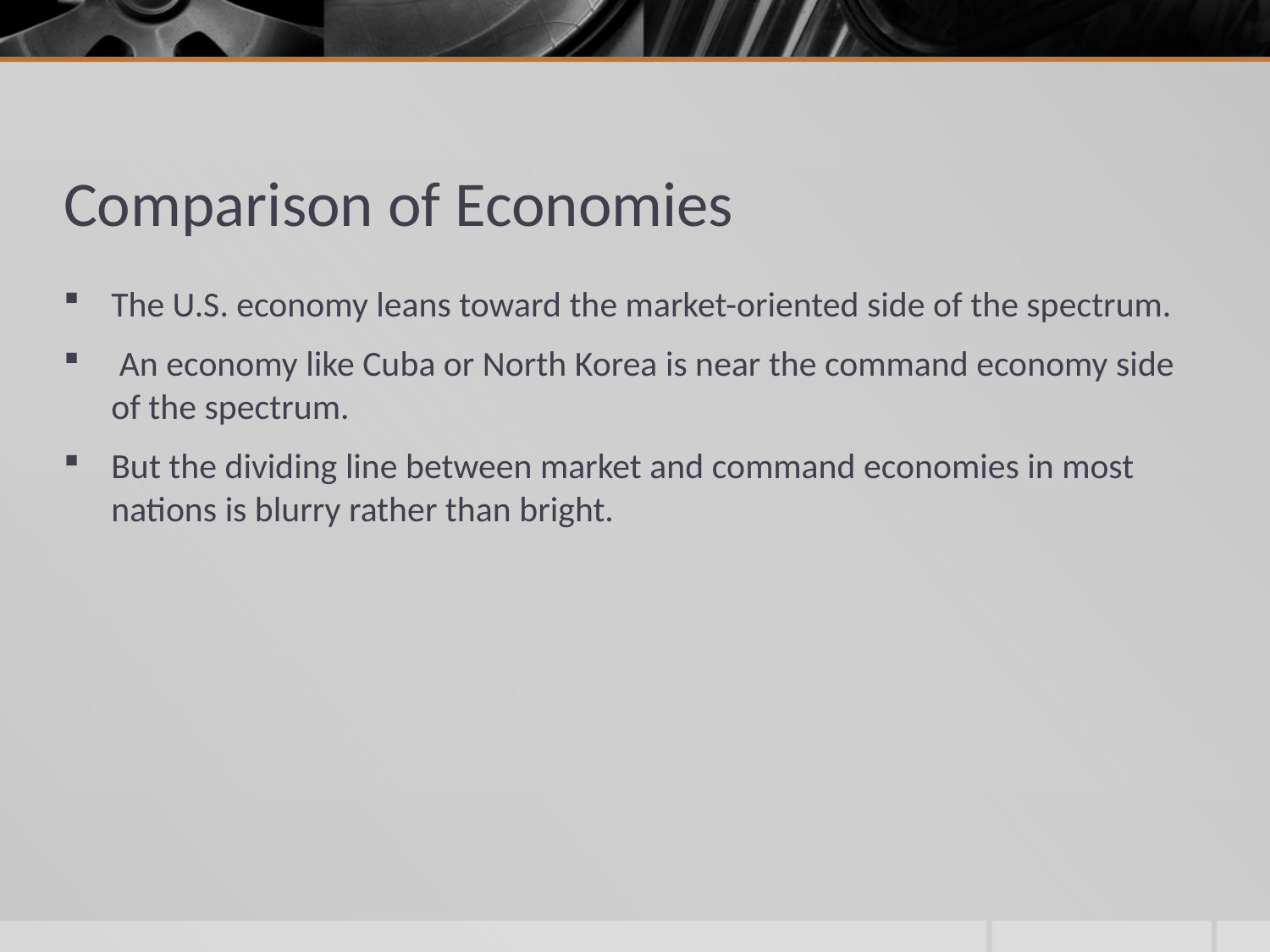

# Comparison of Economies
The U.S. economy leans toward the market-oriented side of the spectrum.
 An economy like Cuba or North Korea is near the command economy side of the spectrum.
But the dividing line between market and command economies in most nations is blurry rather than bright.